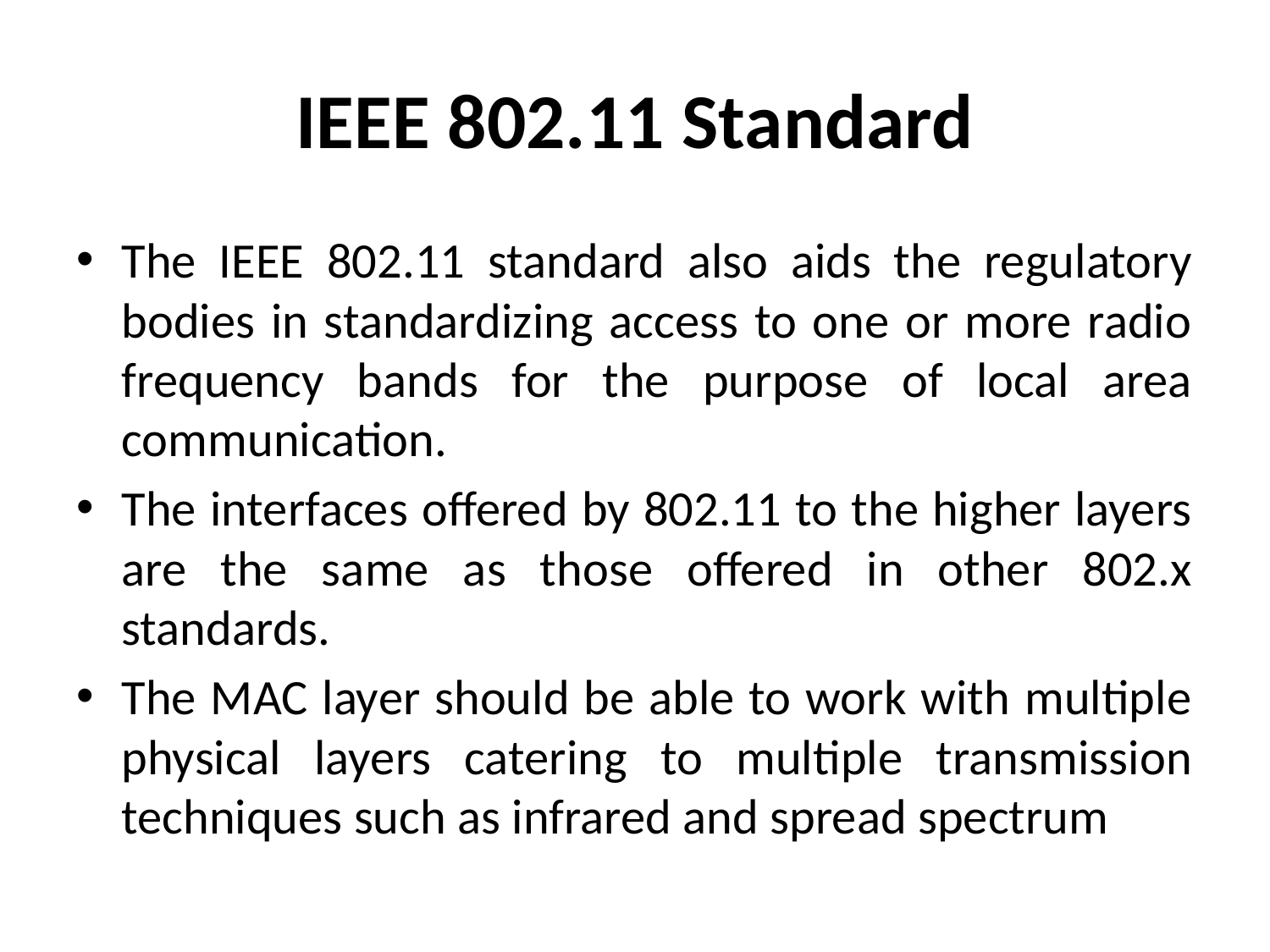

# IEEE 802.11 Standard
The IEEE 802.11 standard also aids the regulatory bodies in standardizing access to one or more radio frequency bands for the purpose of local area communication.
The interfaces offered by 802.11 to the higher layers are the same as those offered in other 802.x standards.
The MAC layer should be able to work with multiple physical layers catering to multiple transmission techniques such as infrared and spread spectrum